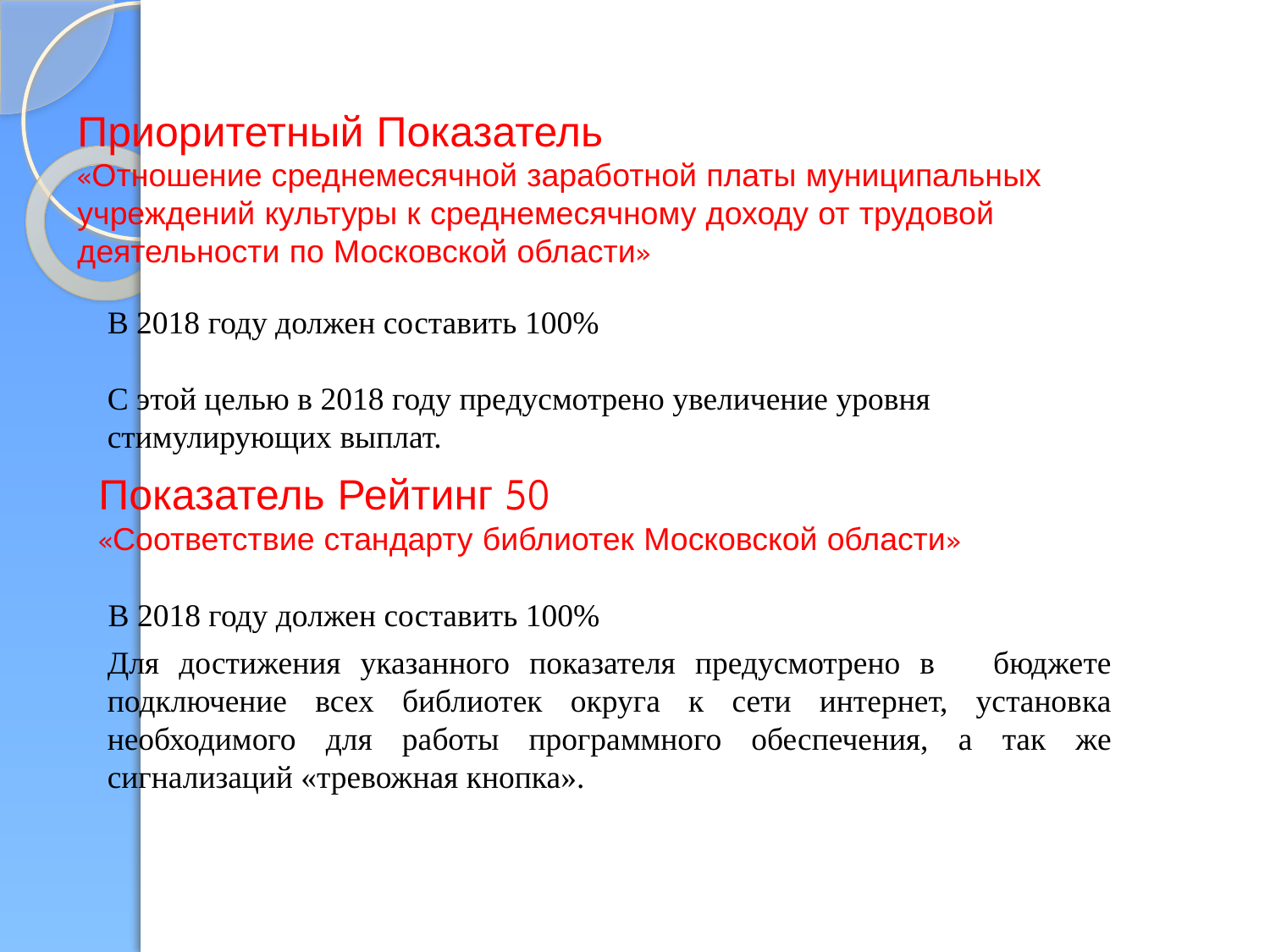

# Приоритетный Показатель «Отношение среднемесячной заработной платы муниципальных учреждений культуры к среднемесячному доходу от трудовой деятельности по Московской области»
В 2018 году должен составить 100%

С этой целью в 2018 году предусмотрено увеличение уровня стимулирующих выплат.
Показатель Рейтинг 50
«Соответствие стандарту библиотек Московской области»
 В 2018 году должен составить 100%

Для достижения указанного показателя предусмотрено в   бюджете подключение всех библиотек округа к сети интернет, установка необходимого для работы программного обеспечения, а так же сигнализаций «тревожная кнопка».